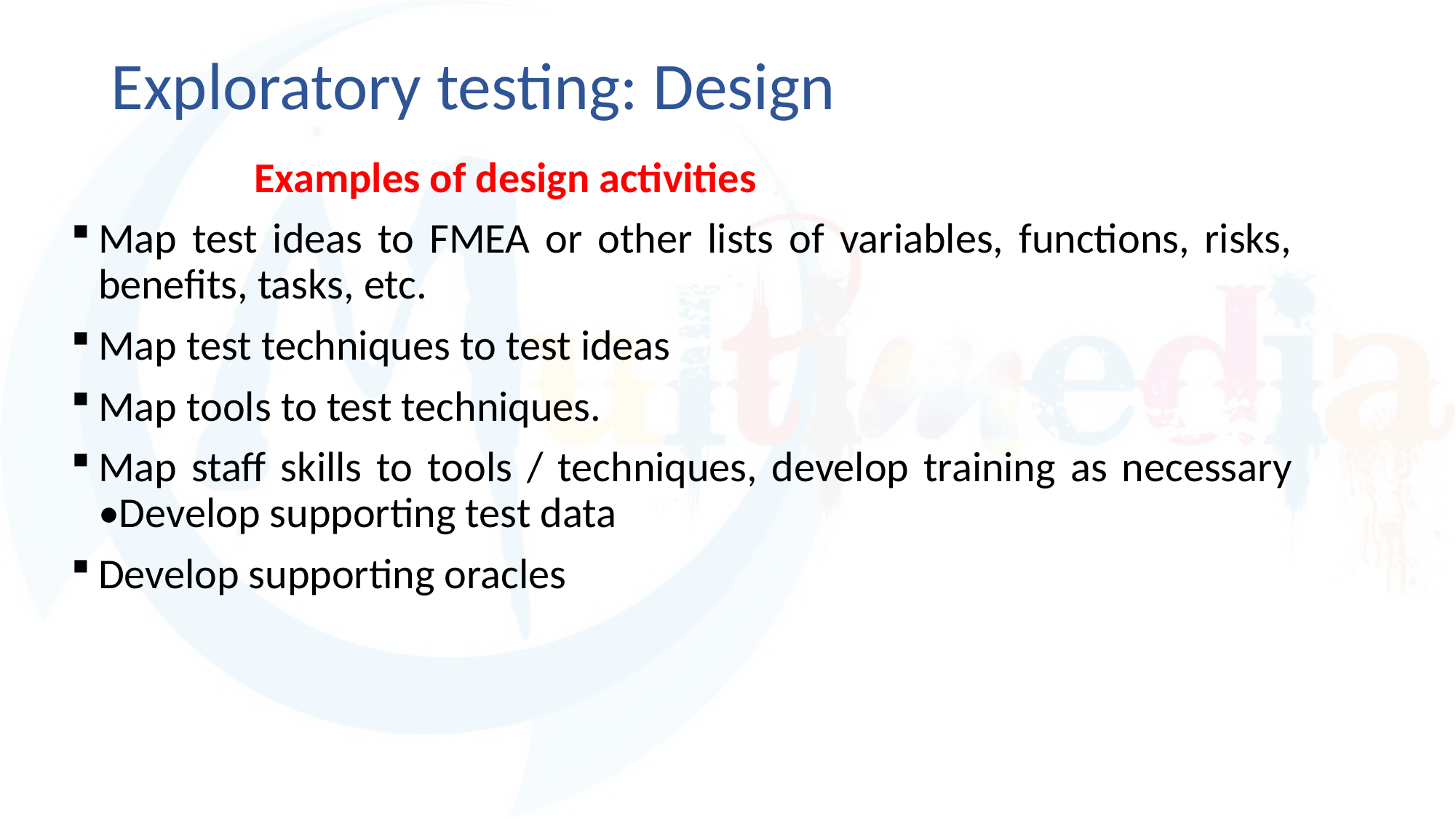

# Exploratory testing: Design
                   Examples of design activities
Map test ideas to FMEA or other lists of variables, functions, risks, benefits, tasks, etc.
Map test techniques to test ideas
Map tools to test techniques.
Map staff skills to tools / techniques, develop training as necessary •Develop supporting test data
Develop supporting oracles